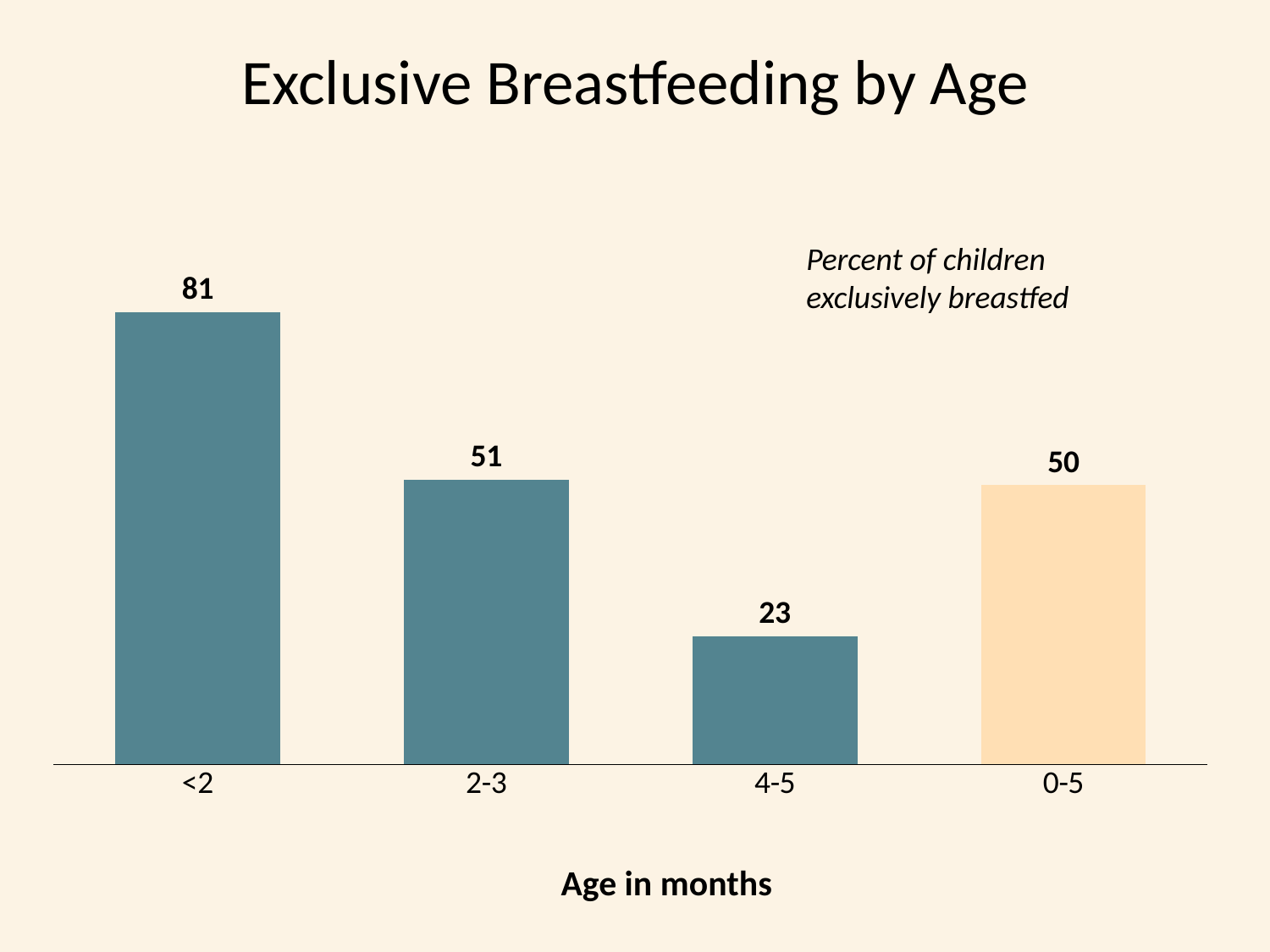

# Exclusive Breastfeeding by Age

### Chart

| Category | Series 1 |
|---|---|
| <2 | 81.0 |
| 2-3 | 51.0 |
| 4-5 | 23.0 |
| 0-5 | 50.0 |
Percent of children exclusively breastfed
Age in months